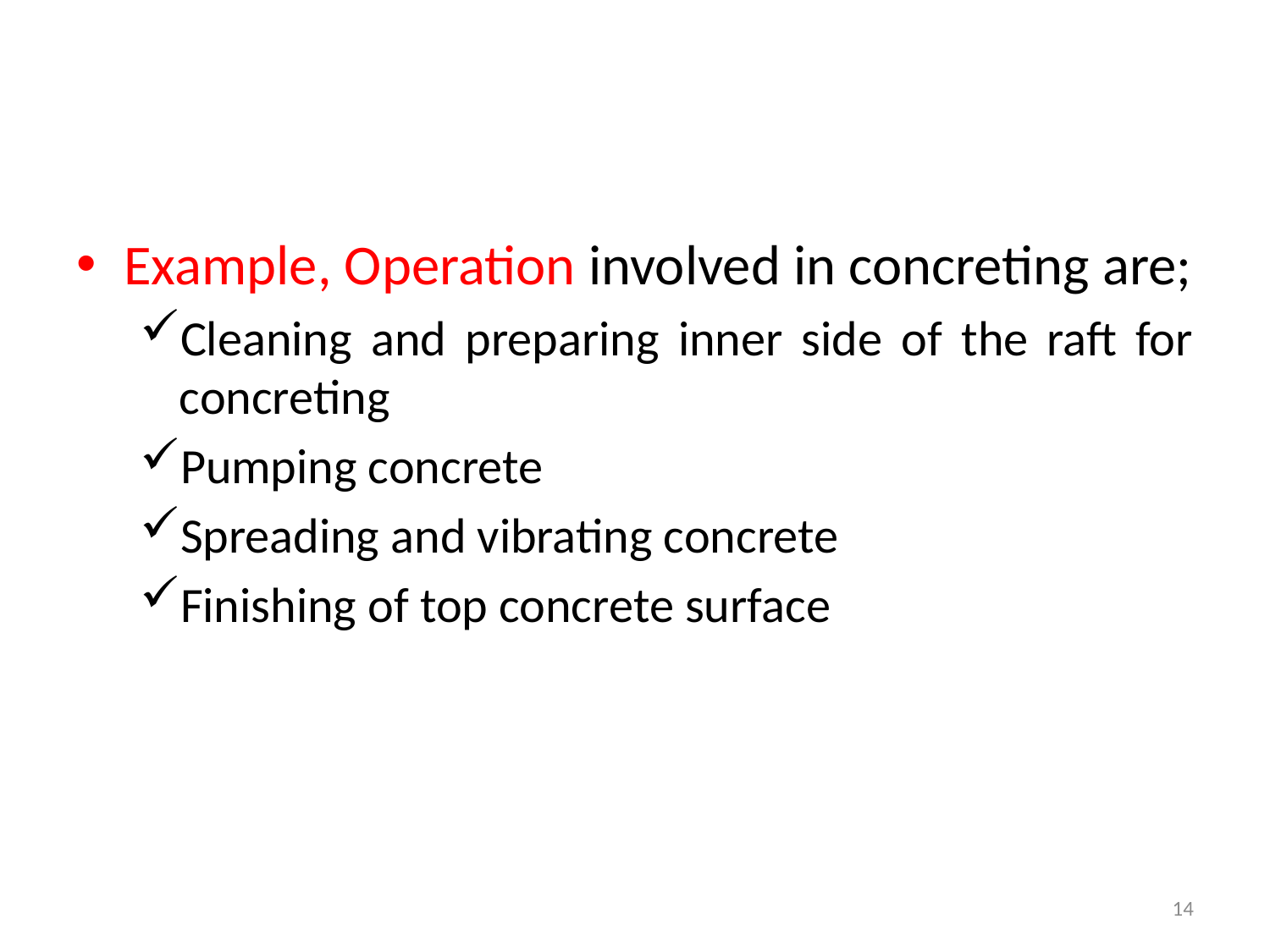

Example, Operation involved in concreting are;
Cleaning and preparing inner side of the raft for concreting
Pumping concrete
Spreading and vibrating concrete
Finishing of top concrete surface

14